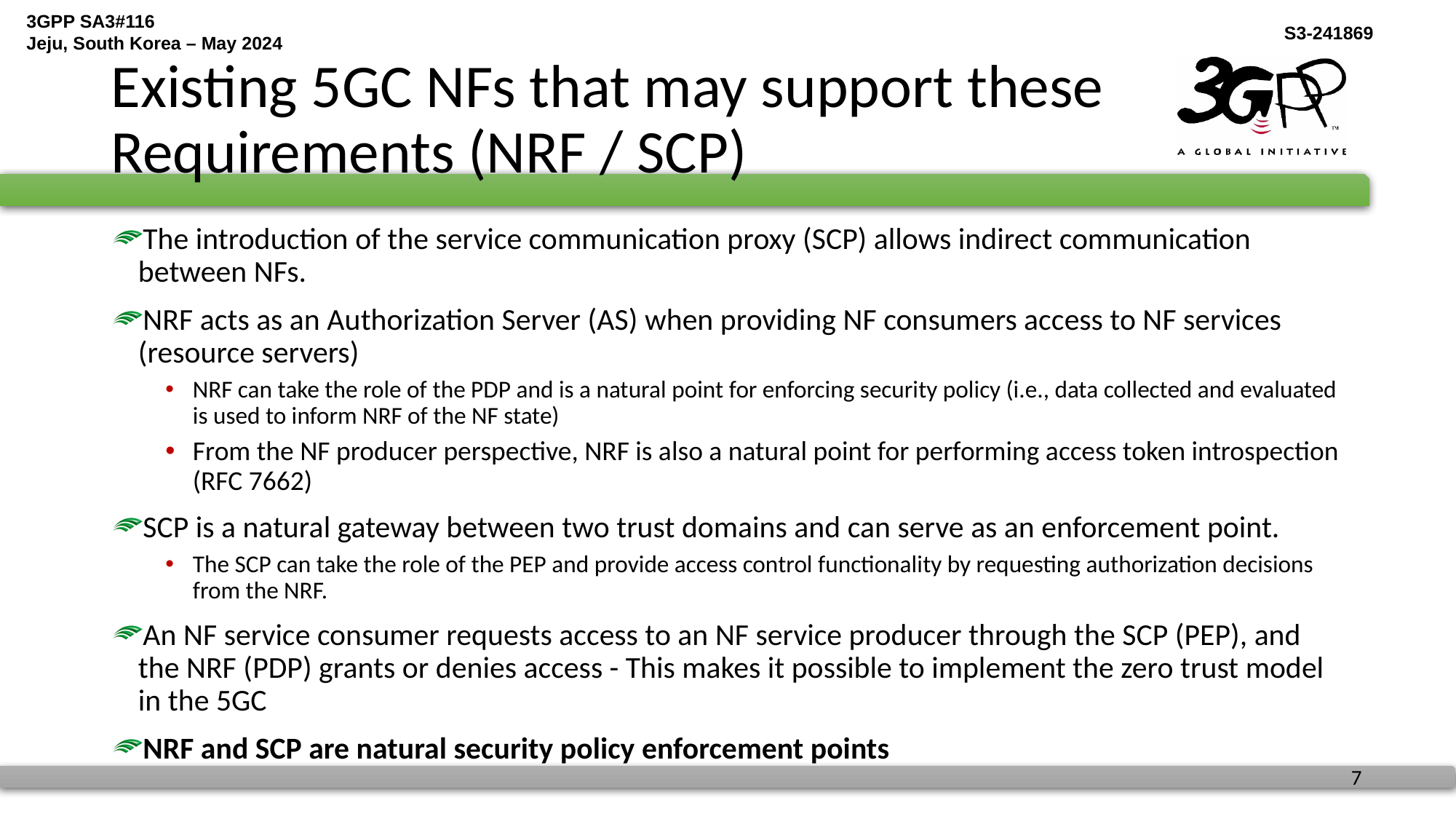

# Existing 5GC NFs that may support these Requirements (NRF / SCP)
The introduction of the service communication proxy (SCP) allows indirect communication between NFs.
NRF acts as an Authorization Server (AS) when providing NF consumers access to NF services (resource servers)
NRF can take the role of the PDP and is a natural point for enforcing security policy (i.e., data collected and evaluated is used to inform NRF of the NF state)
From the NF producer perspective, NRF is also a natural point for performing access token introspection (RFC 7662)
SCP is a natural gateway between two trust domains and can serve as an enforcement point.
The SCP can take the role of the PEP and provide access control functionality by requesting authorization decisions from the NRF.
An NF service consumer requests access to an NF service producer through the SCP (PEP), and the NRF (PDP) grants or denies access - This makes it possible to implement the zero trust model in the 5GC
NRF and SCP are natural security policy enforcement points